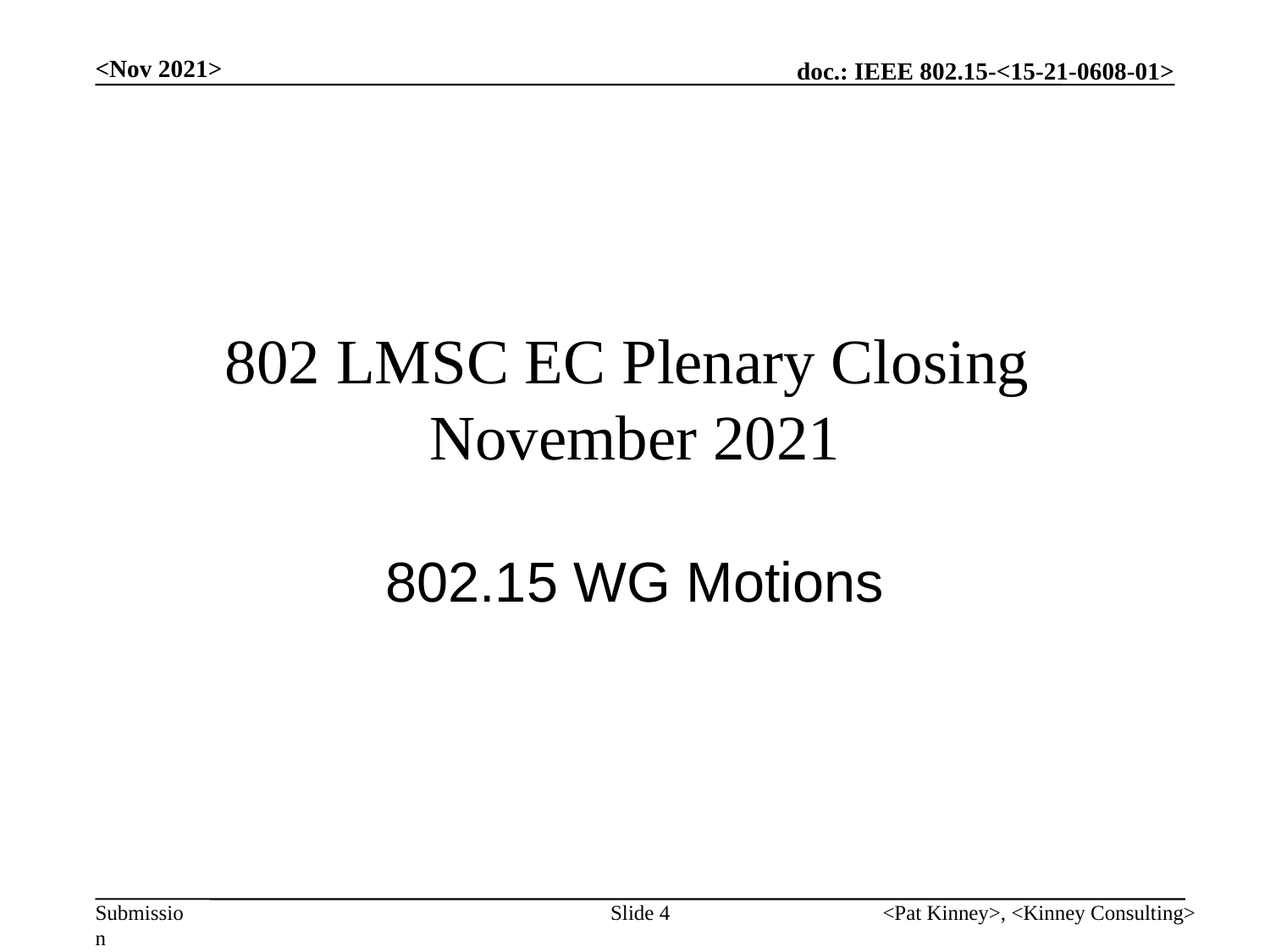

<Nov 2021>
# 802 LMSC EC Plenary Closing November 2021
802.15 WG Motions
Slide 4
<Pat Kinney>, <Kinney Consulting>